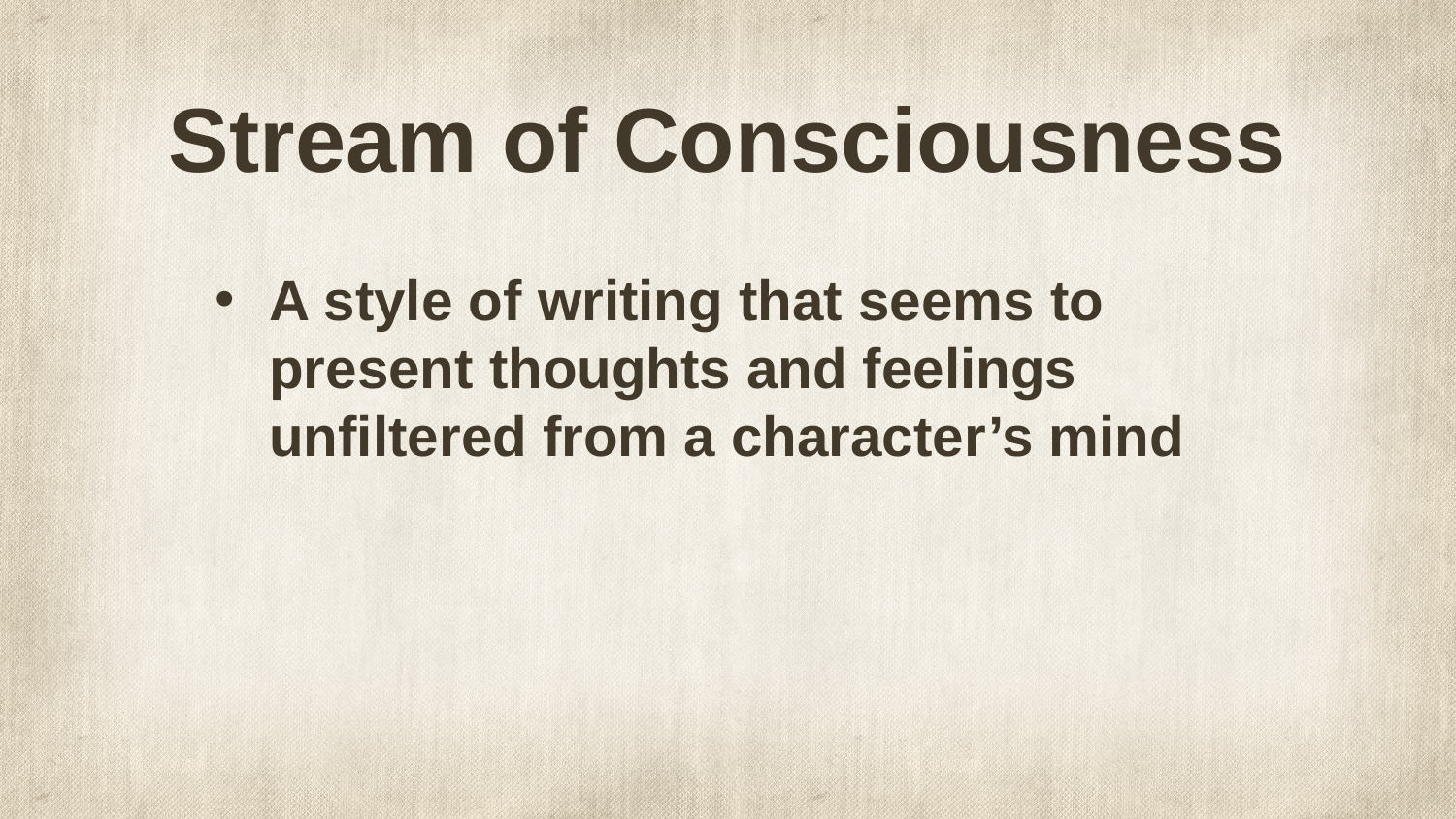

# Stream of Consciousness
A style of writing that seems to present thoughts and feelings unfiltered from a character’s mind